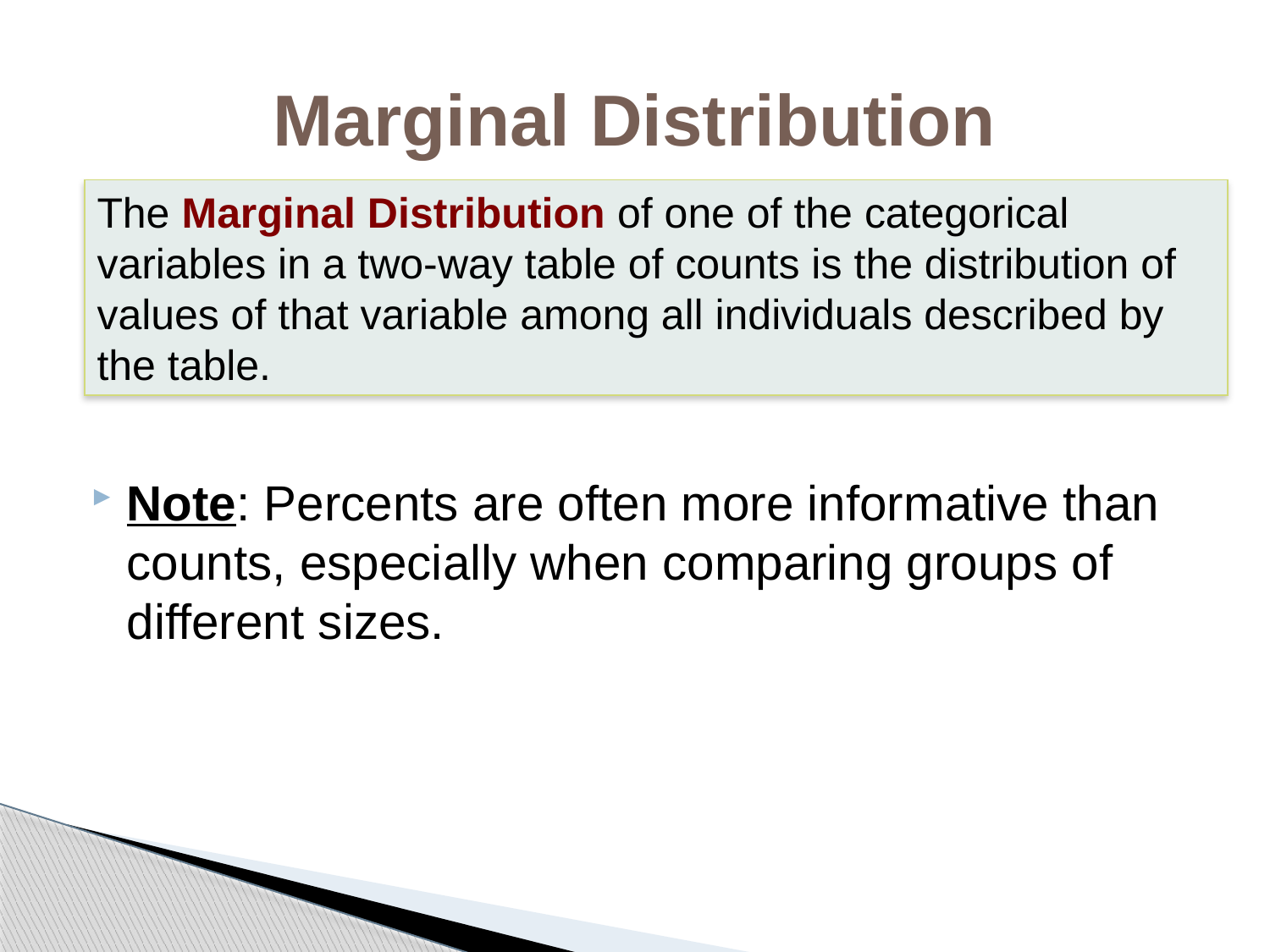

# Marginal Distribution
The Marginal Distribution of one of the categorical variables in a two-way table of counts is the distribution of values of that variable among all individuals described by the table.
Note: Percents are often more informative than counts, especially when comparing groups of different sizes.